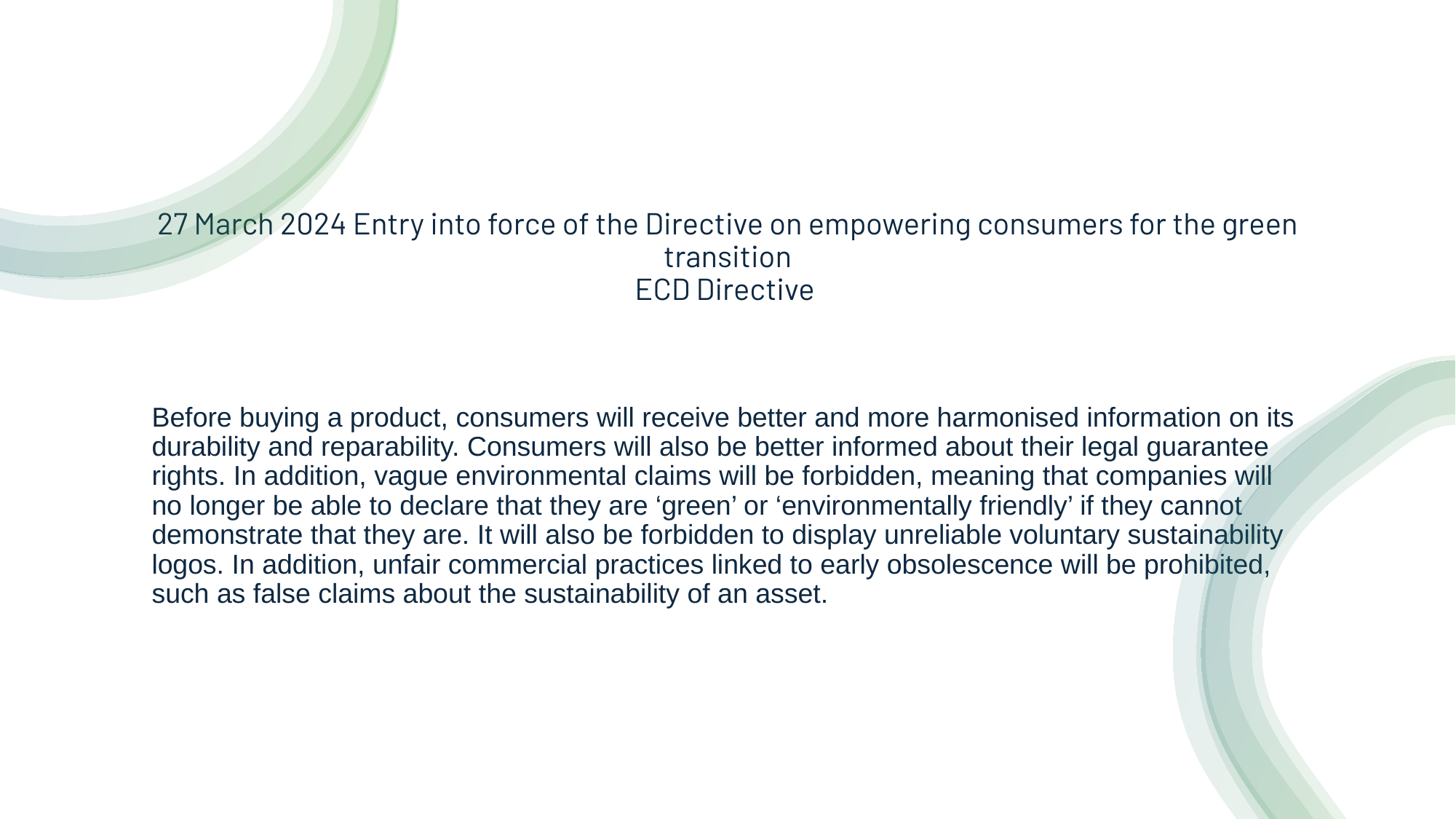

# 27 March 2024 Entry into force of the Directive on empowering consumers for the green transition ECD Directive
Before buying a product, consumers will receive better and more harmonised information on its durability and reparability. Consumers will also be better informed about their legal guarantee rights. In addition, vague environmental claims will be forbidden, meaning that companies will no longer be able to declare that they are ‘green’ or ‘environmentally friendly’ if they cannot demonstrate that they are. It will also be forbidden to display unreliable voluntary sustainability logos. In addition, unfair commercial practices linked to early obsolescence will be prohibited, such as false claims about the sustainability of an asset.